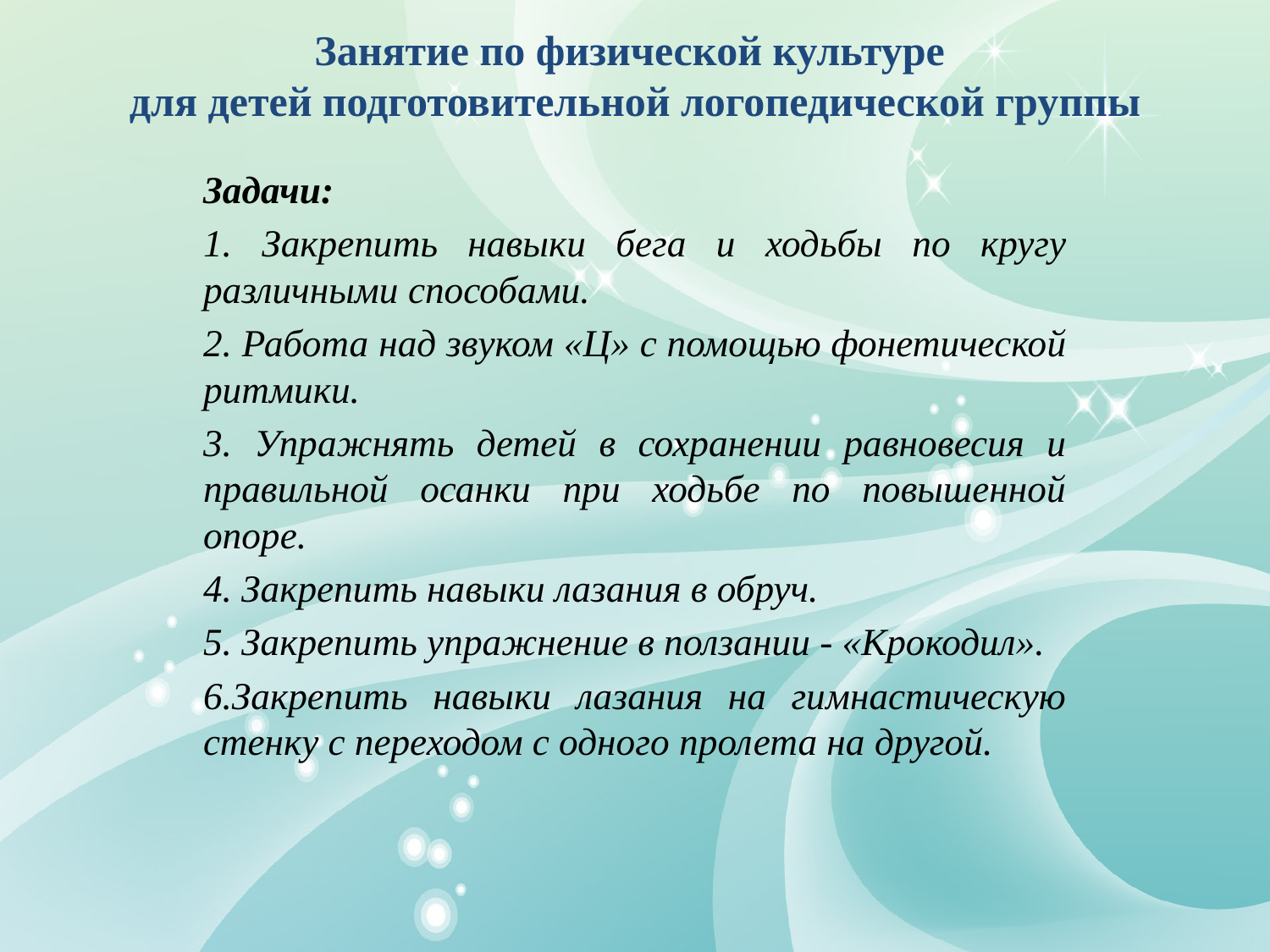

# Занятие по физической культуре для детей подготовительной логопедической группы
Задачи:
1. Закрепить навыки бега и ходьбы по кругу различными способами.
2. Работа над звуком «Ц» с помощью фонетической ритмики.
3. Упражнять детей в сохранении равновесия и правильной осанки при ходьбе по повышенной опоре.
4. Закрепить навыки лазания в обруч.
5. Закрепить упражнение в ползании - «Крокодил».
6.Закрепить навыки лазания на гимнастическую стенку с переходом с одного пролета на другой.